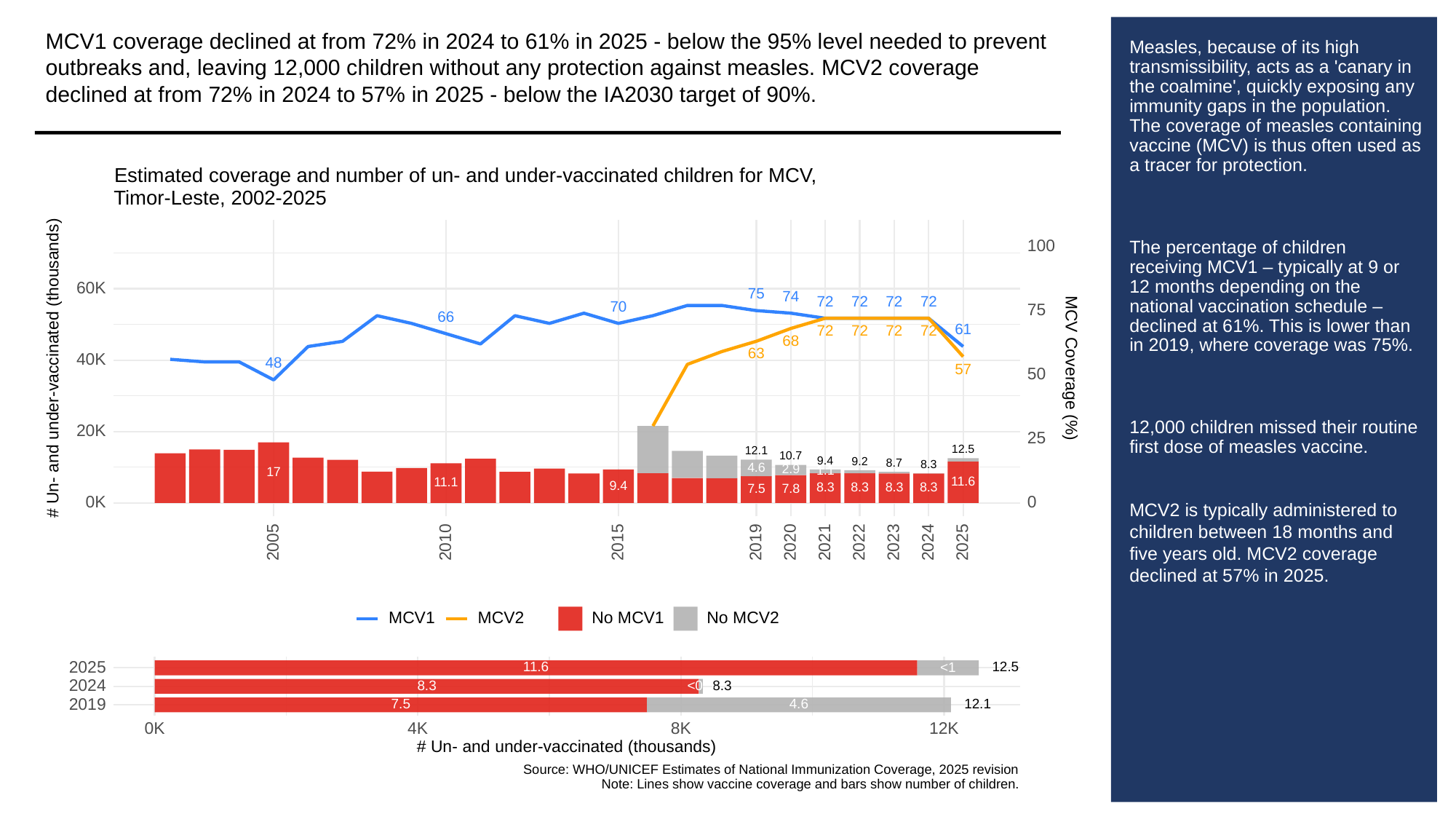

MCV1 coverage declined at from 72% in 2024 to 61% in 2025 - below the 95% level needed to prevent outbreaks and, leaving 12,000 children without any protection against measles. MCV2 coverage declined at from 72% in 2024 to 57% in 2025 - below the IA2030 target of 90%.
# Measles, because of its high transmissibility, acts as a 'canary in the coalmine', quickly exposing any immunity gaps in the population. The coverage of measles containing vaccine (MCV) is thus often used as a tracer for protection.

The percentage of children receiving MCV1 – typically at 9 or 12 months depending on the national vaccination schedule – declined at 61%. This is lower than in 2019, where coverage was 75%.

12,000 children missed their routine first dose of measles vaccine.

MCV2 is typically administered to children between 18 months and five years old. MCV2 coverage declined at 57% in 2025.

Estimated coverage and number of un- and under-vaccinated children for MCV,
Timor-Leste, 2002-2025

100

60K

75
74
72
72
72
72
70
75

66

61
72
72
72
72
68
63
40K
48

# Un- and under-vaccinated (thousands)
MCV Coverage (%)
57
50

20K

25

12.5
12.1

10.7

9.4
9.2

8.7

8.3

4.6

2.9
1.1

17

11.6

11.1
9.4
8.3
8.3
8.3
8.3
7.8
7.5
0K
0

2023
2005
2010
2015
2019
2020
2021
2022
2024
2025

MCV1
MCV2
No MCV1
No MCV2

2025
11.6
12.5
<1

2024
8.3
8.3
<0.5

2019
4.6
7.5
12.1

0K
8K
12K
4K
# Un- and under-vaccinated (thousands)
Source: WHO/UNICEF Estimates of National Immunization Coverage, 2025 revision
Note: Lines show vaccine coverage and bars show number of children.